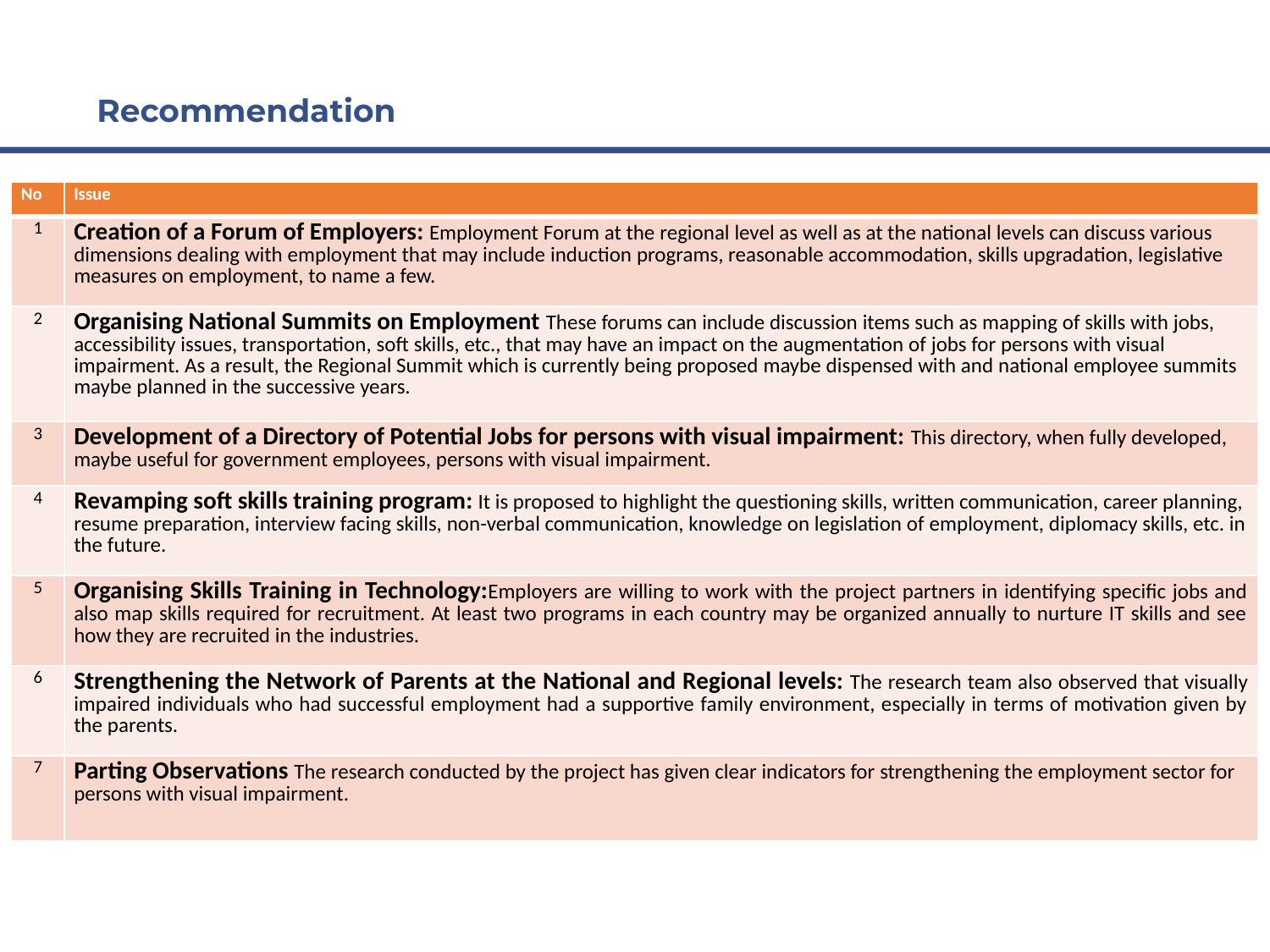

Recommendation
| No | Issue |
| --- | --- |
| 1 | Creation of a Forum of Employers: Employment Forum at the regional level as well as at the national levels can discuss various dimensions dealing with employment that may include induction programs, reasonable accommodation, skills upgradation, legislative measures on employment, to name a few. |
| 2 | Organising National Summits on Employment These forums can include discussion items such as mapping of skills with jobs, accessibility issues, transportation, soft skills, etc., that may have an impact on the augmentation of jobs for persons with visual impairment. As a result, the Regional Summit which is currently being proposed maybe dispensed with and national employee summits maybe planned in the successive years. |
| 3 | Development of a Directory of Potential Jobs for persons with visual impairment: This directory, when fully developed, maybe useful for government employees, persons with visual impairment. |
| 4 | Revamping soft skills training program: It is proposed to highlight the questioning skills, written communication, career planning, resume preparation, interview facing skills, non-verbal communication, knowledge on legislation of employment, diplomacy skills, etc. in the future. |
| 5 | Organising Skills Training in Technology:Employers are willing to work with the project partners in identifying specific jobs and also map skills required for recruitment. At least two programs in each country may be organized annually to nurture IT skills and see how they are recruited in the industries. |
| 6 | Strengthening the Network of Parents at the National and Regional levels: The research team also observed that visually impaired individuals who had successful employment had a supportive family environment, especially in terms of motivation given by the parents. |
| 7 | Parting Observations The research conducted by the project has given clear indicators for strengthening the employment sector for persons with visual impairment. |

56